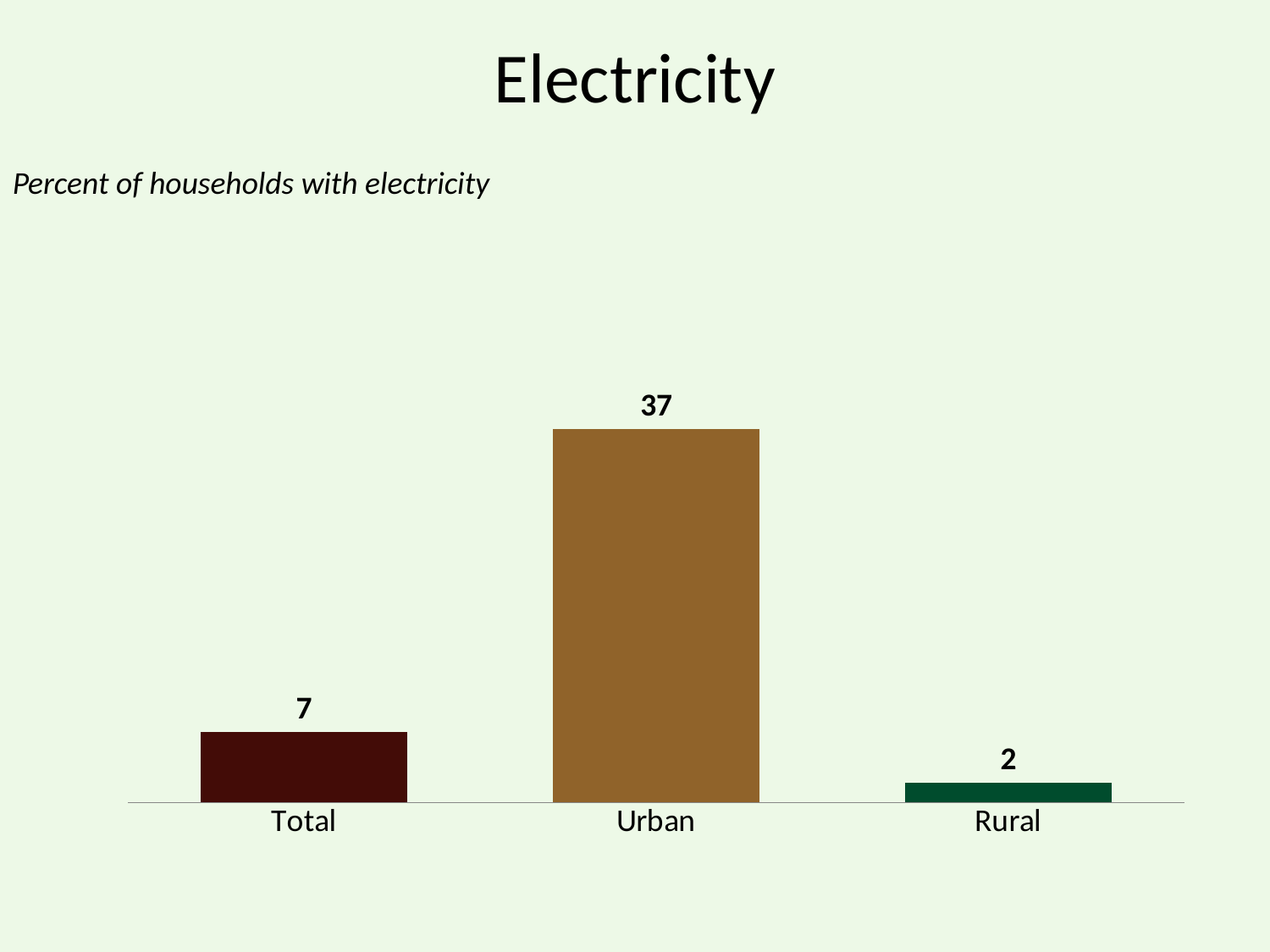

# Electricity
Percent of households with electricity

### Chart

| Category | Series 1 |
|---|---|
| Total | 7.0 |
| Urban | 37.0 |
| Rural | 2.0 |